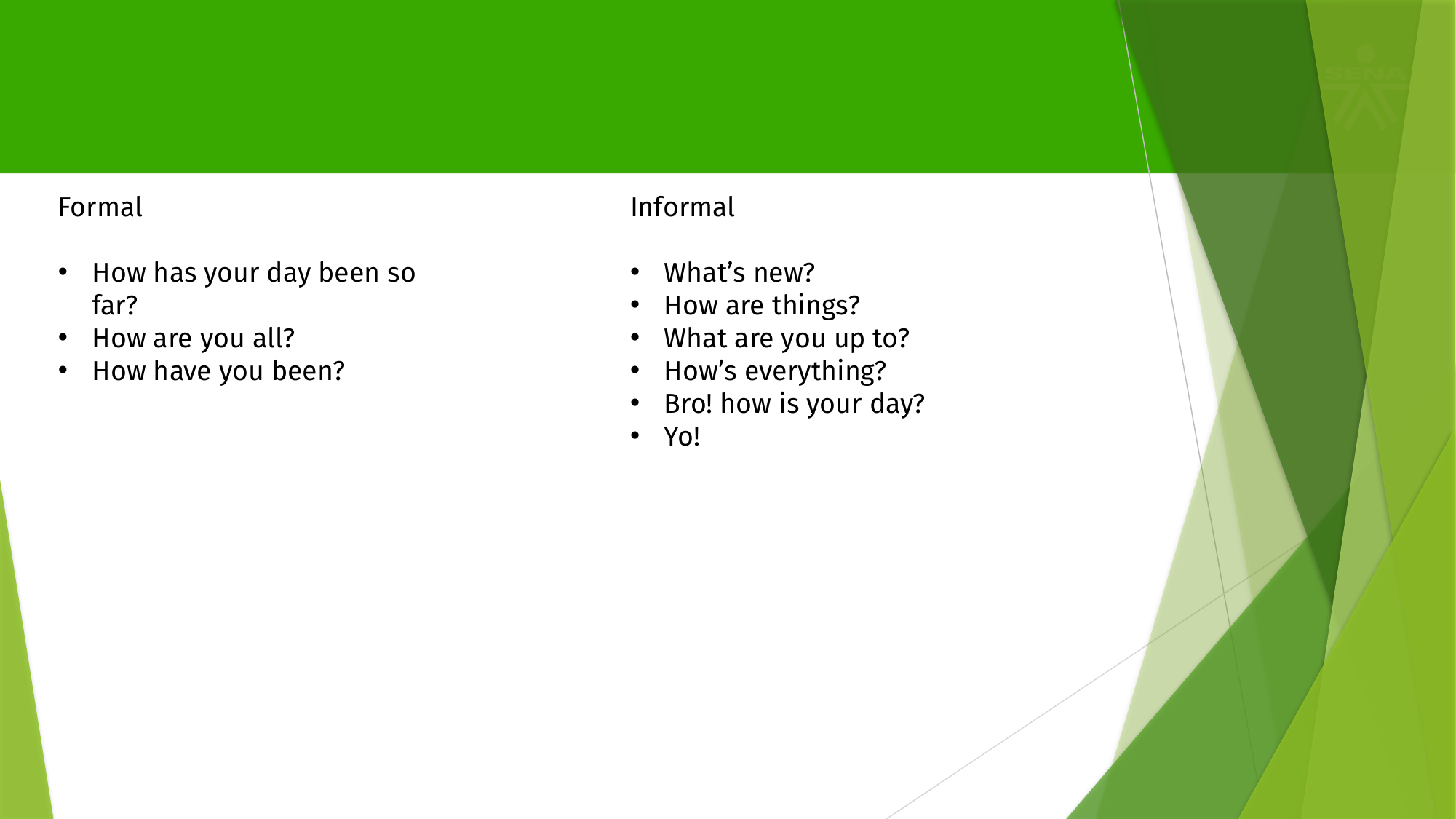

Informal

What’s new?
How are things?
What are you up to?
How’s everything?
Bro! how is your day?
Yo!

Formal

How has your day been so far?
How are you all?
How have you been?